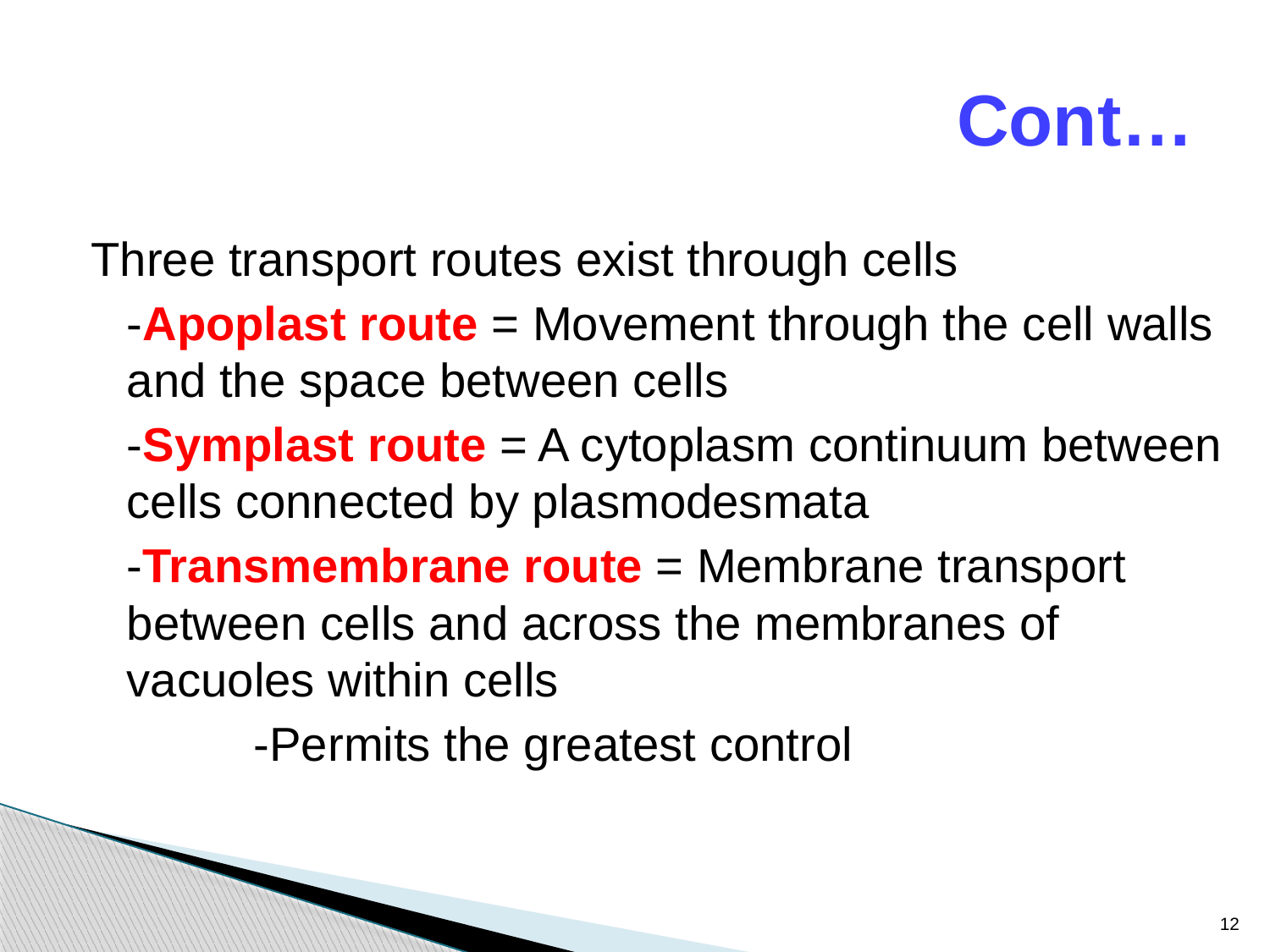

# Cont…
Three transport routes exist through cells
	-Apoplast route = Movement through the cell walls and the space between cells
	-Symplast route = A cytoplasm continuum between cells connected by plasmodesmata
	-Transmembrane route = Membrane transport between cells and across the membranes of vacuoles within cells
		-Permits the greatest control
12